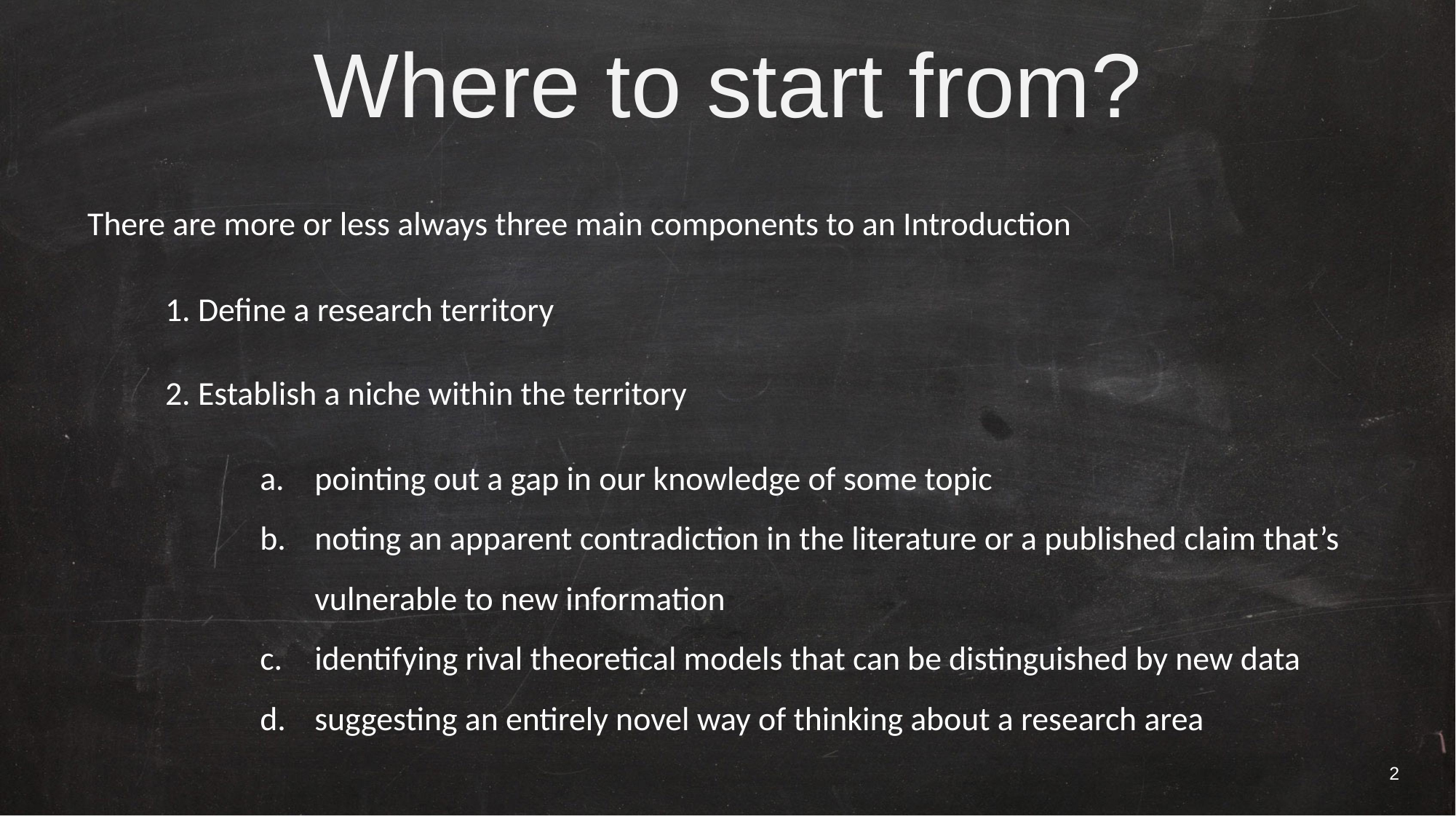

# Where to start from?
There are more or less always three main components to an Introduction
1. Define a research territory
2. Establish a niche within the territory
pointing out a gap in our knowledge of some topic
noting an apparent contradiction in the literature or a published claim that’s vulnerable to new information
identifying rival theoretical models that can be distinguished by new data
suggesting an entirely novel way of thinking about a research area
2